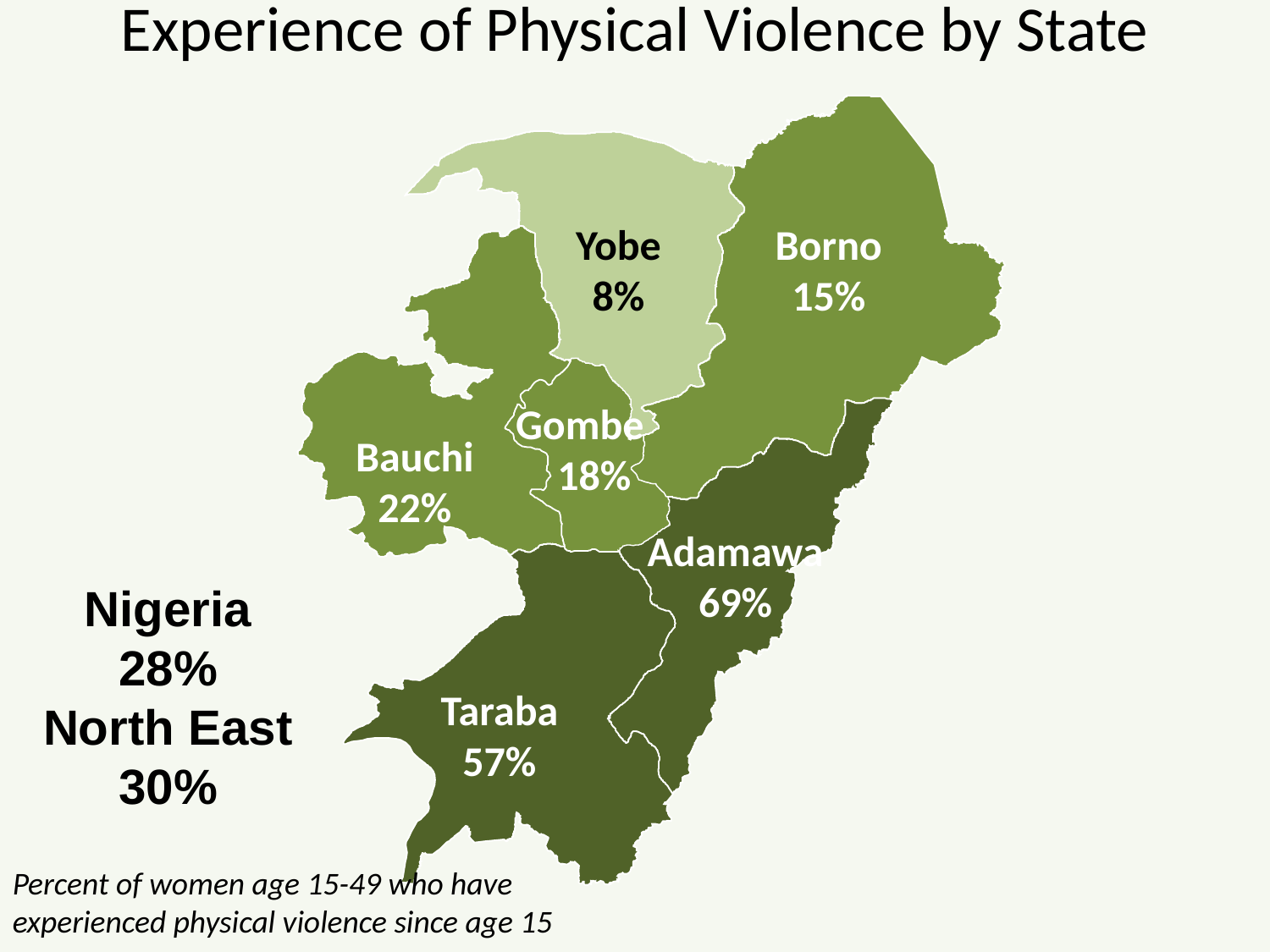

# Experience of Physical Violence by State

Yobe
8%
Borno
15%
Gombe
   18%
Bauchi
22%
Adamawa
69%
Nigeria
28%
North East
30%

Taraba
57%
Percent of women age 15-49 who have
experienced physical violence since age 15